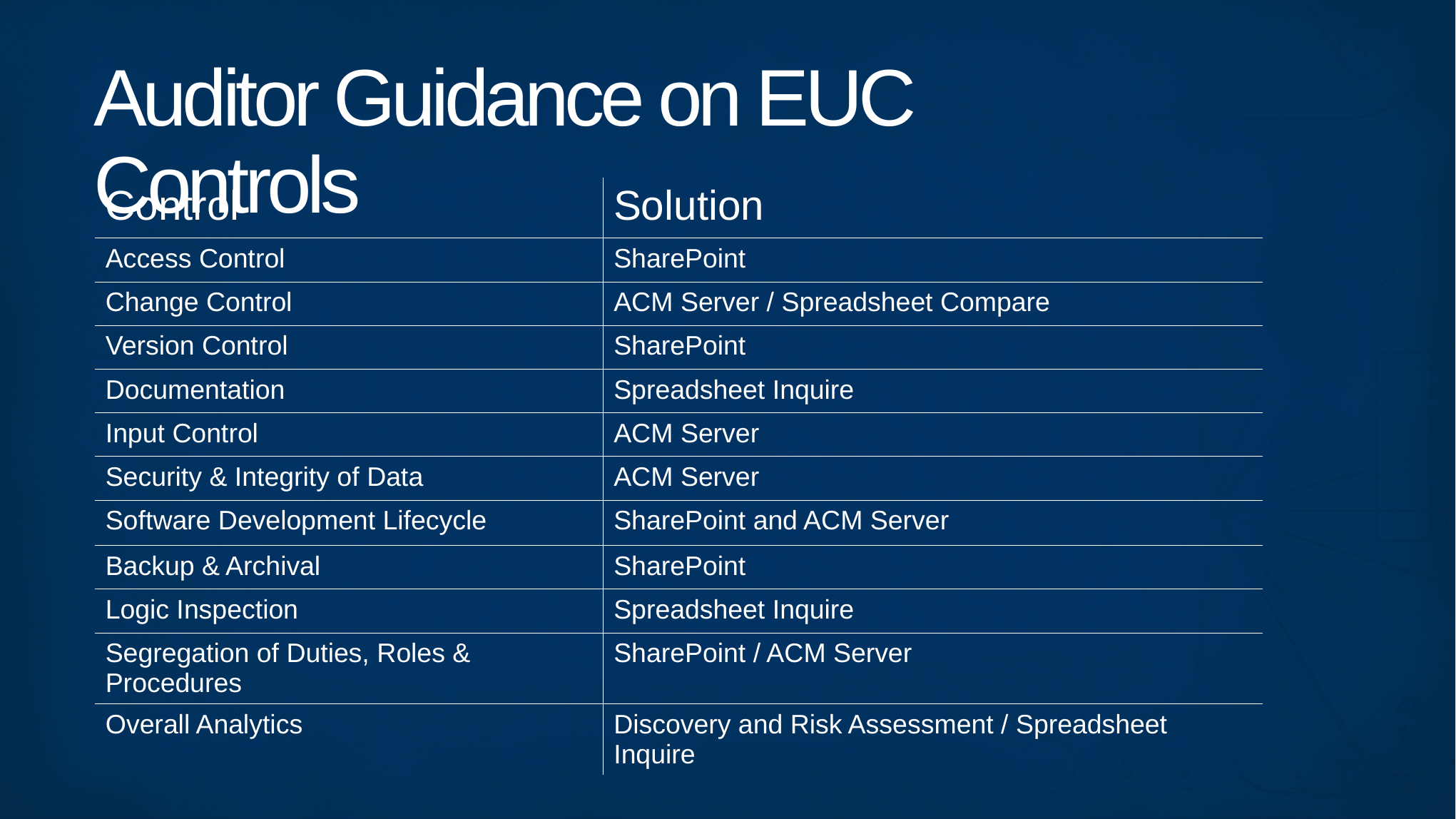

# Auditor Guidance on EUC Controls
| Control | Solution |
| --- | --- |
| Access Control | SharePoint |
| Change Control | ACM Server / Spreadsheet Compare |
| Version Control | SharePoint |
| Documentation | Spreadsheet Inquire |
| Input Control | ACM Server |
| Security & Integrity of Data | ACM Server |
| Software Development Lifecycle | SharePoint and ACM Server |
| Backup & Archival | SharePoint |
| Logic Inspection | Spreadsheet Inquire |
| Segregation of Duties, Roles & Procedures | SharePoint / ACM Server |
| Overall Analytics | Discovery and Risk Assessment / Spreadsheet Inquire |